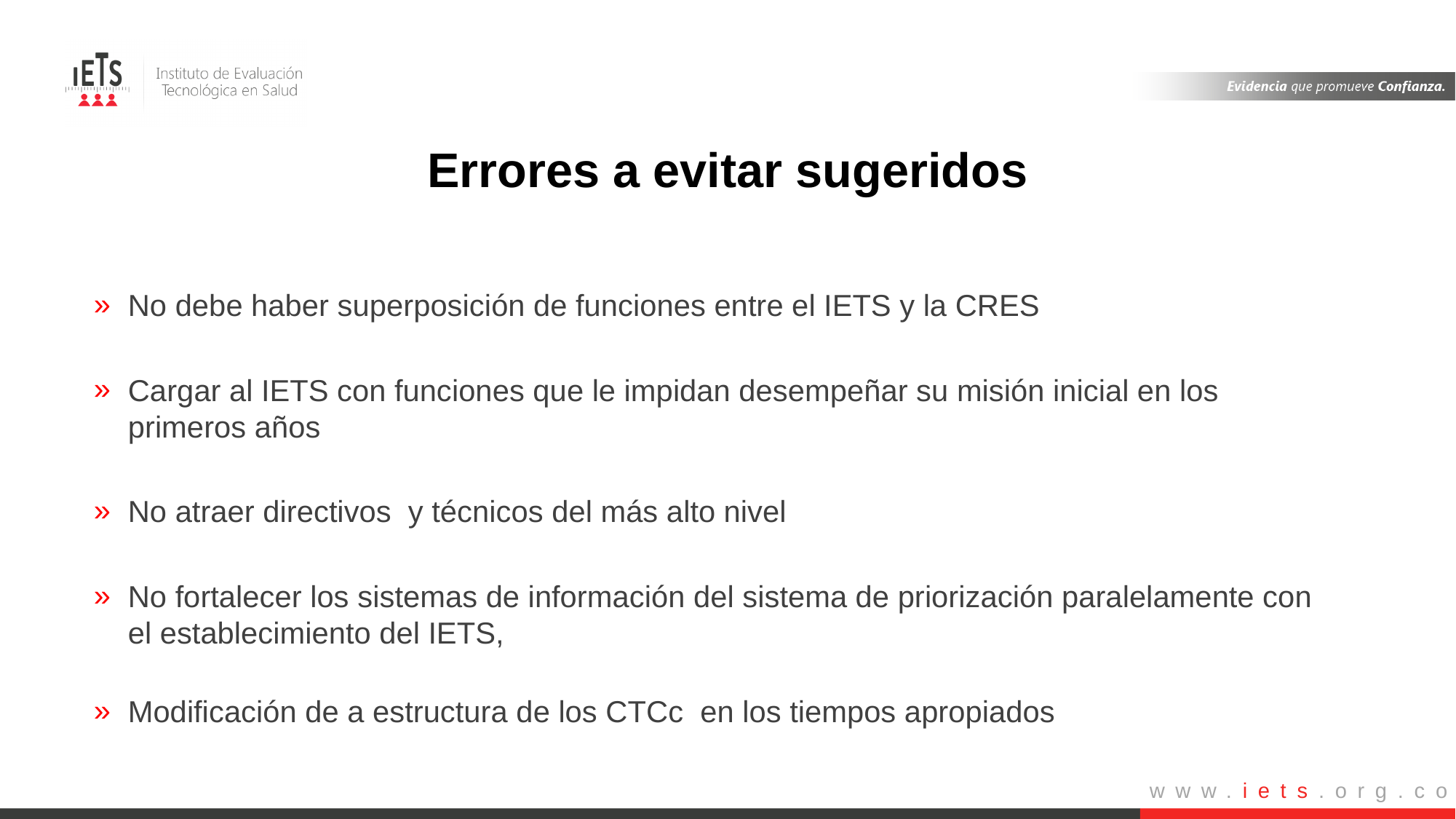

Errores a evitar sugeridos
No debe haber superposición de funciones entre el IETS y la CRES

Cargar al IETS con funciones que le impidan desempeñar su misión inicial en los primeros años

No atraer directivos  y técnicos del más alto nivel

No fortalecer los sistemas de información del sistema de priorización paralelamente con el establecimiento del IETS,
Modificación de a estructura de los CTCc  en los tiempos apropiados